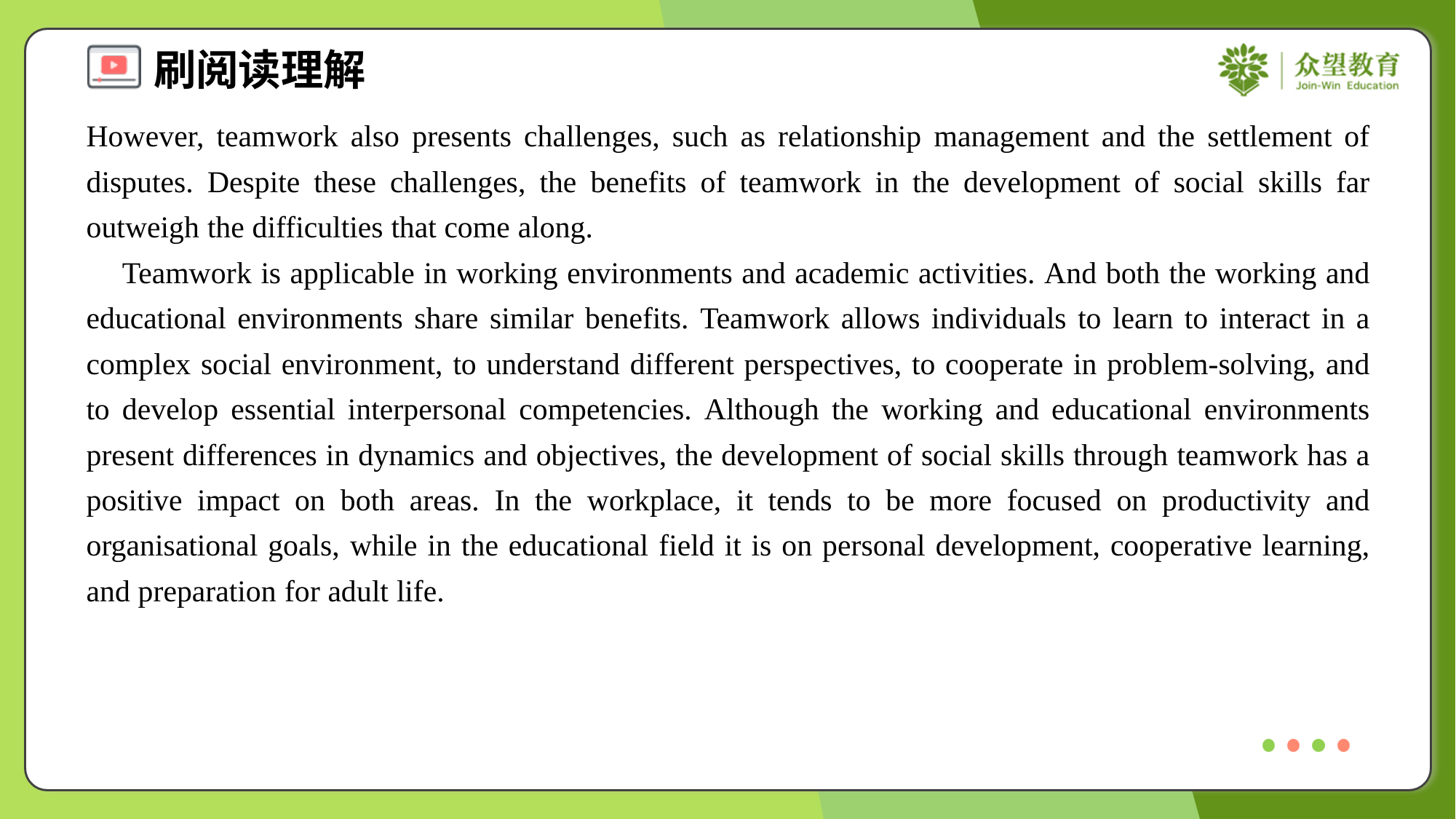

However, teamwork also presents challenges, such as relationship management and the settlement of disputes. Despite these challenges, the benefits of teamwork in the development of social skills far outweigh the difficulties that come along.
    Teamwork is applicable in working environments and academic activities. And both the working and educational environments share similar benefits. Teamwork allows individuals to learn to interact in a complex social environment, to understand different perspectives, to cooperate in problem-solving, and to develop essential interpersonal competencies. Although the working and educational environments present differences in dynamics and objectives, the development of social skills through teamwork has a positive impact on both areas. In the workplace, it tends to be more focused on productivity and organisational goals, while in the educational field it is on personal development, cooperative learning, and preparation for adult life.